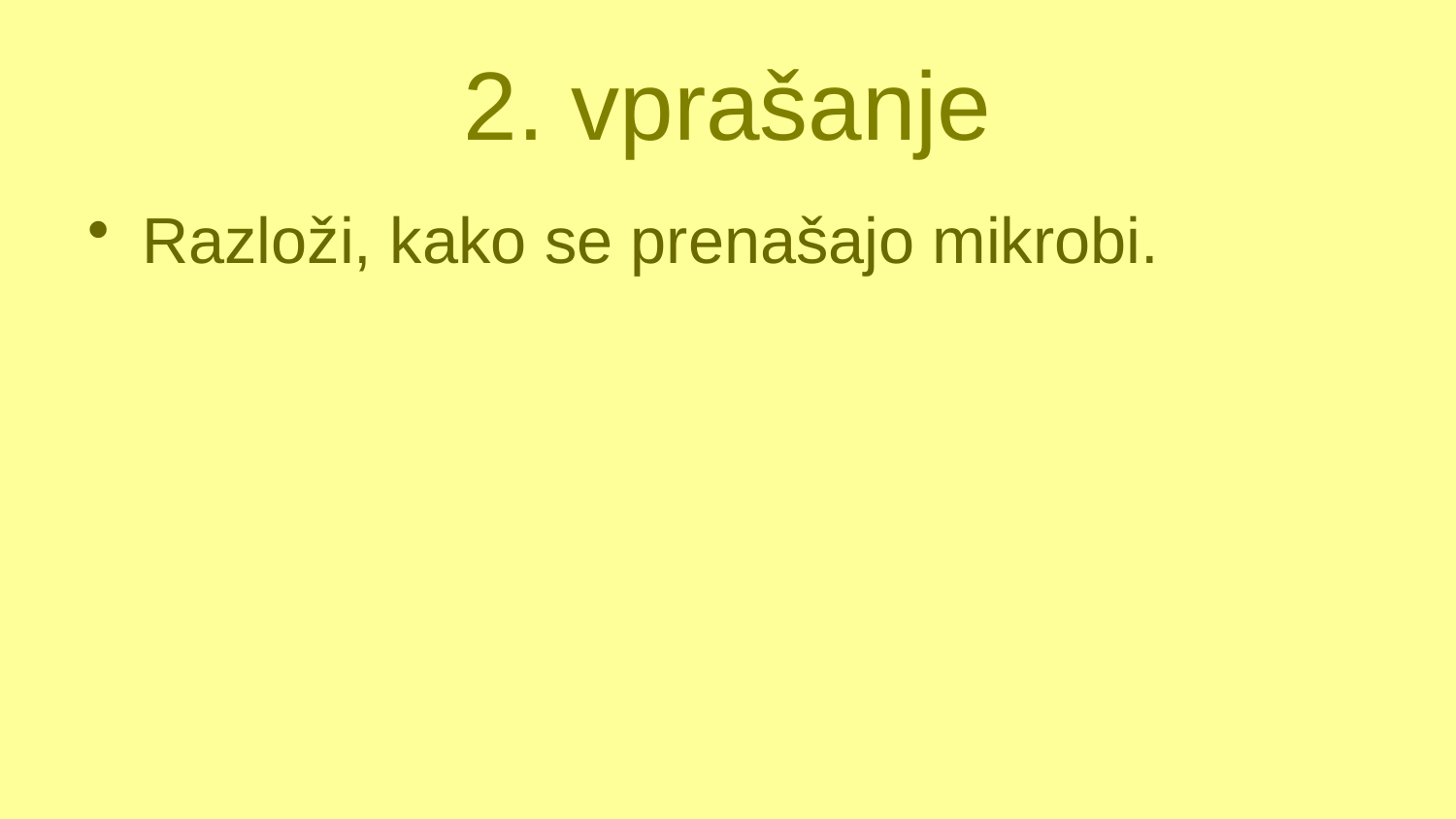

# 2. vprašanje
Razloži, kako se prenašajo mikrobi.